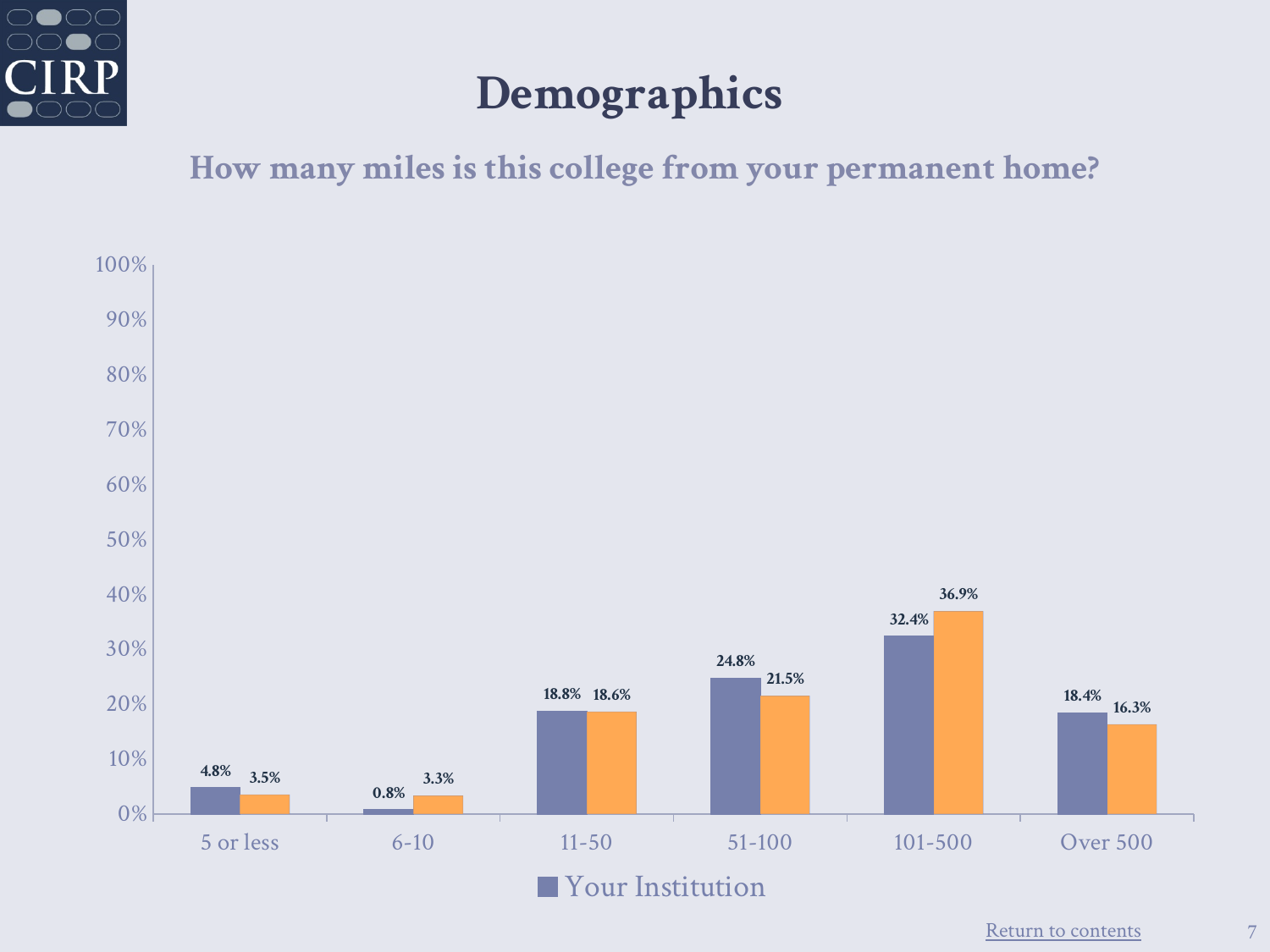

# Demographics
 How many miles is this college from your permanent home?

### Chart: Sex

| Category |
|---|

### Chart

| Category | Your Institution | Comparison Group |
|---|---|---|
| 5 or less | 0.048 | 0.035 |
| 6-10 | 0.008 | 0.033 |
| 11-50 | 0.188 | 0.186 |
| 51-100 | 0.248 | 0.215 |
| 101-500 | 0.324 | 0.369 |
| Over 500 | 0.184 | 0.163 |
7